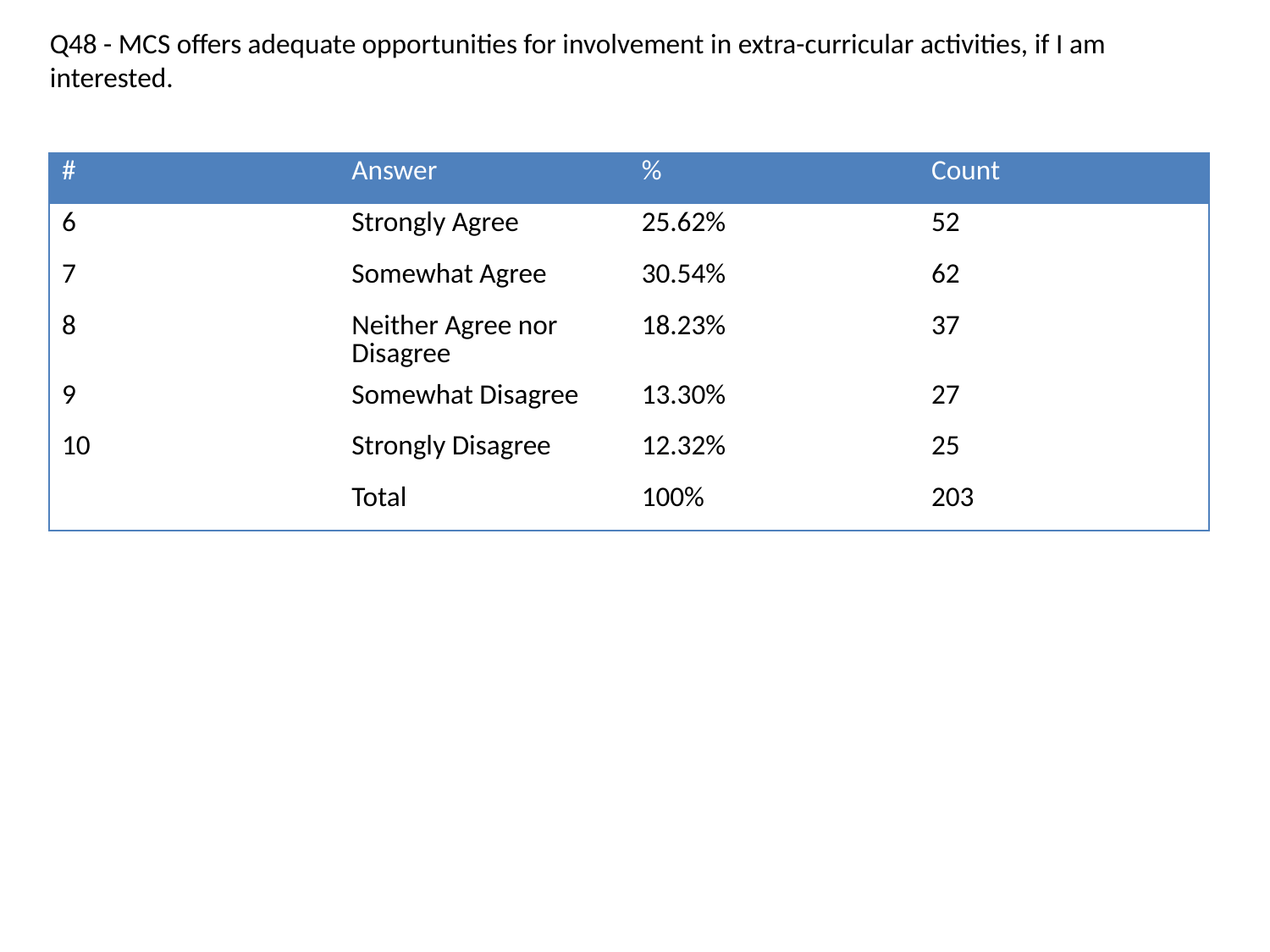

Q48 - MCS offers adequate opportunities for involvement in extra-curricular activities, if I am interested.
| # | Answer | % | Count |
| --- | --- | --- | --- |
| 6 | Strongly Agree | 25.62% | 52 |
| 7 | Somewhat Agree | 30.54% | 62 |
| 8 | Neither Agree nor Disagree | 18.23% | 37 |
| 9 | Somewhat Disagree | 13.30% | 27 |
| 10 | Strongly Disagree | 12.32% | 25 |
|  | Total | 100% | 203 |